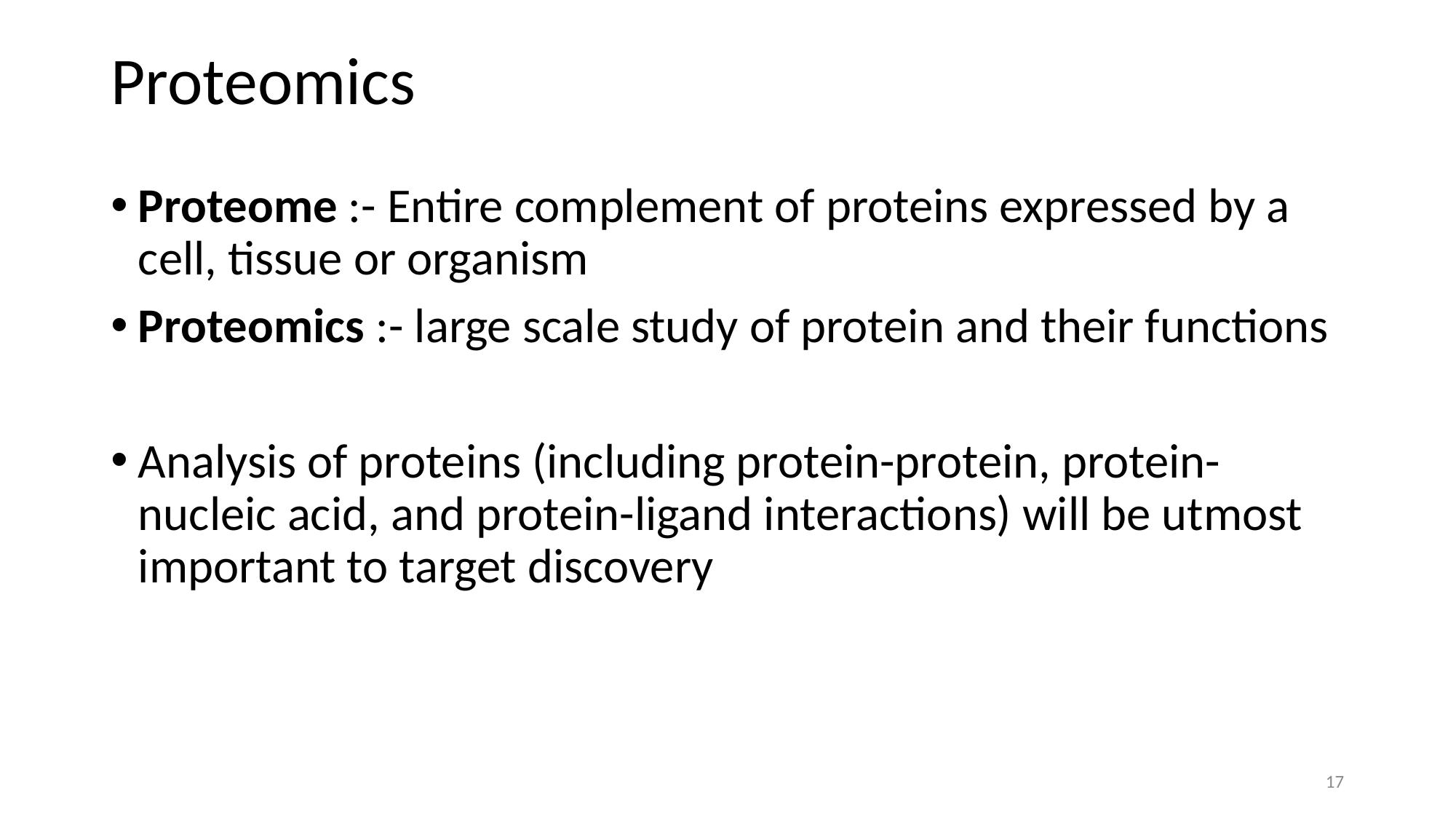

# Proteomics
Proteome :- Entire complement of proteins expressed by a cell, tissue or organism
Proteomics :- large scale study of protein and their functions

Analysis of proteins (including protein-protein, protein-nucleic acid, and protein-ligand interactions) will be utmost important to target discovery

17